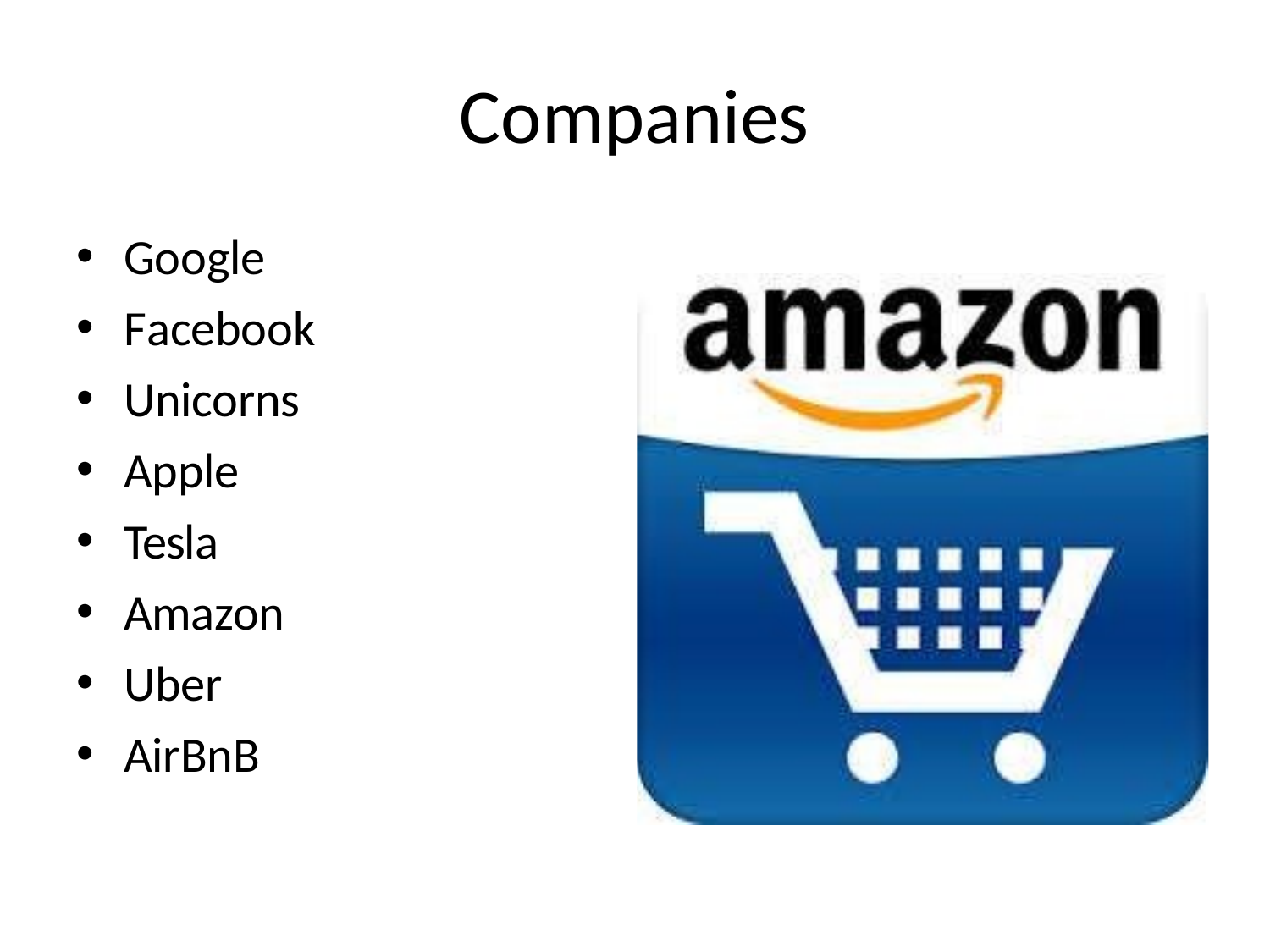

# Companies
Google
Facebook
Unicorns
Apple
Tesla
Amazon
Uber
AirBnB